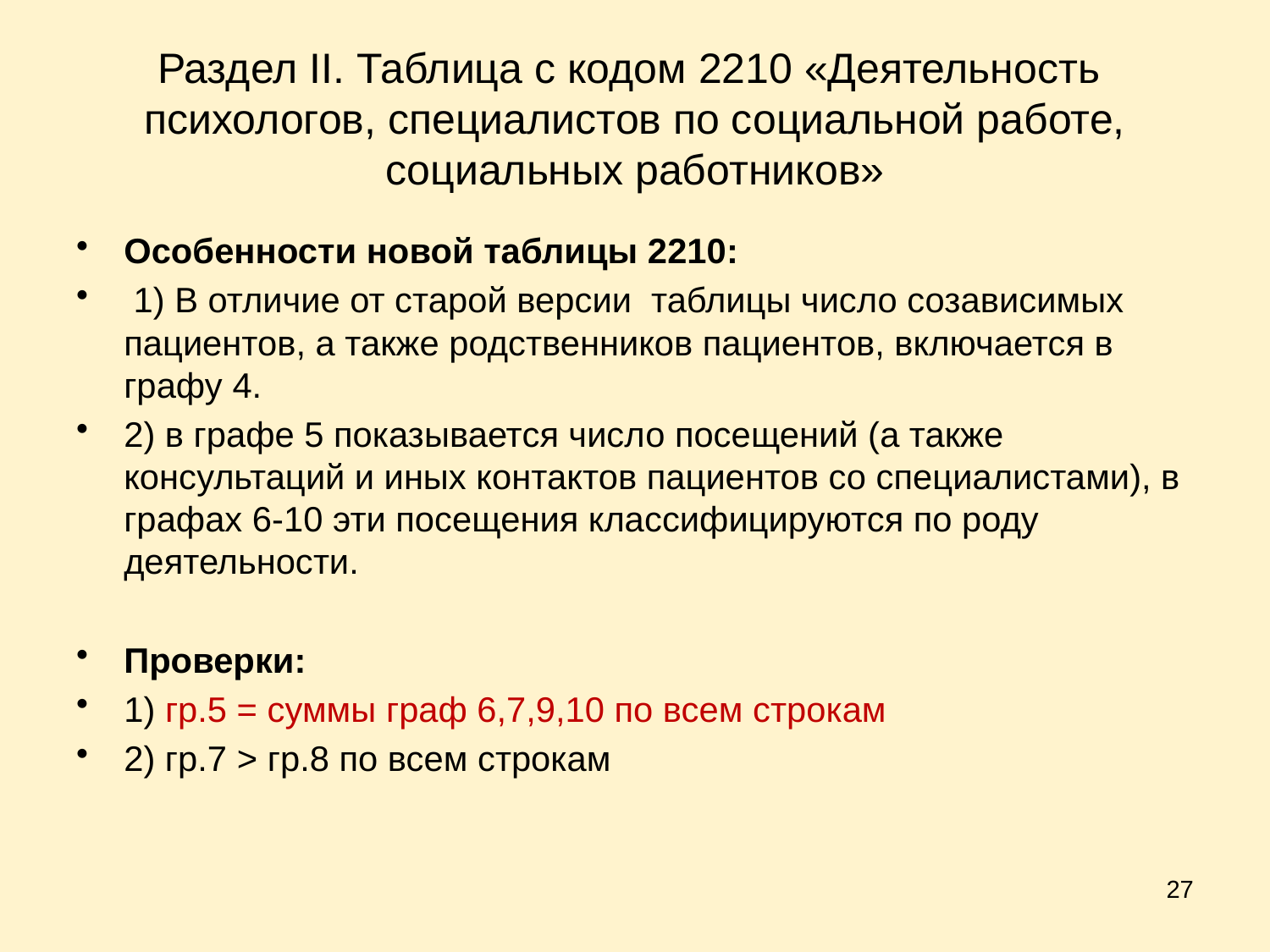

# Раздел II. Таблица с кодом 2210 «Деятельность  психологов, специалистов по социальной работе, социальных работников»
Особенности новой таблицы 2210:
 1) В отличие от старой версии  таблицы число созависимых пациентов, а также родственников пациентов, включается в графу 4.
2) в графе 5 показывается число посещений (а также консультаций и иных контактов пациентов со специалистами), в графах 6-10 эти посещения классифицируются по роду деятельности.

Проверки:
1) гр.5 = суммы граф 6,7,9,10 по всем строкам
2) гр.7 > гр.8 по всем строкам
27